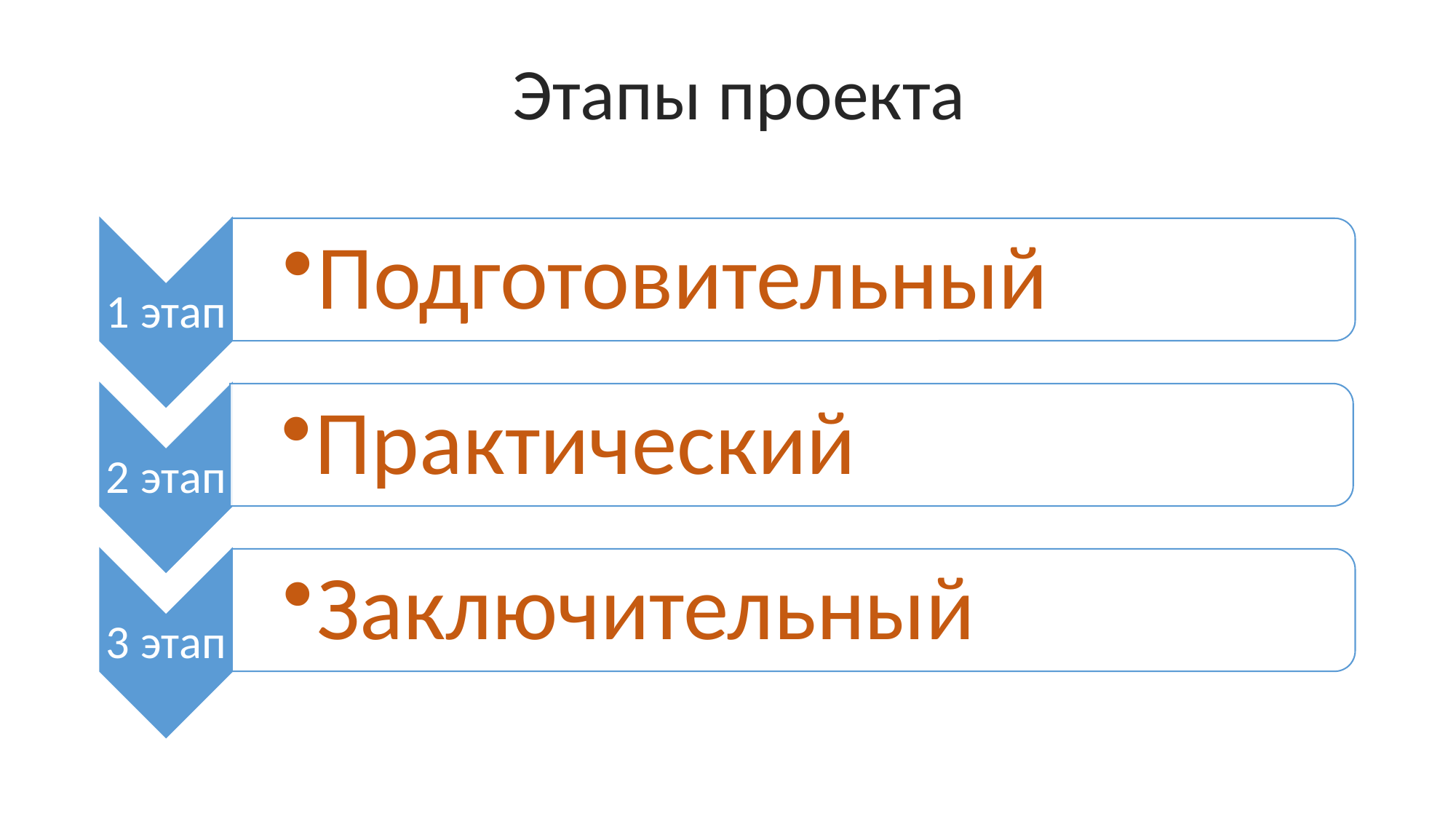

# Этапы проекта
1 этап
Подготовительный
2 этап
Практический
3 этап
Заключительный